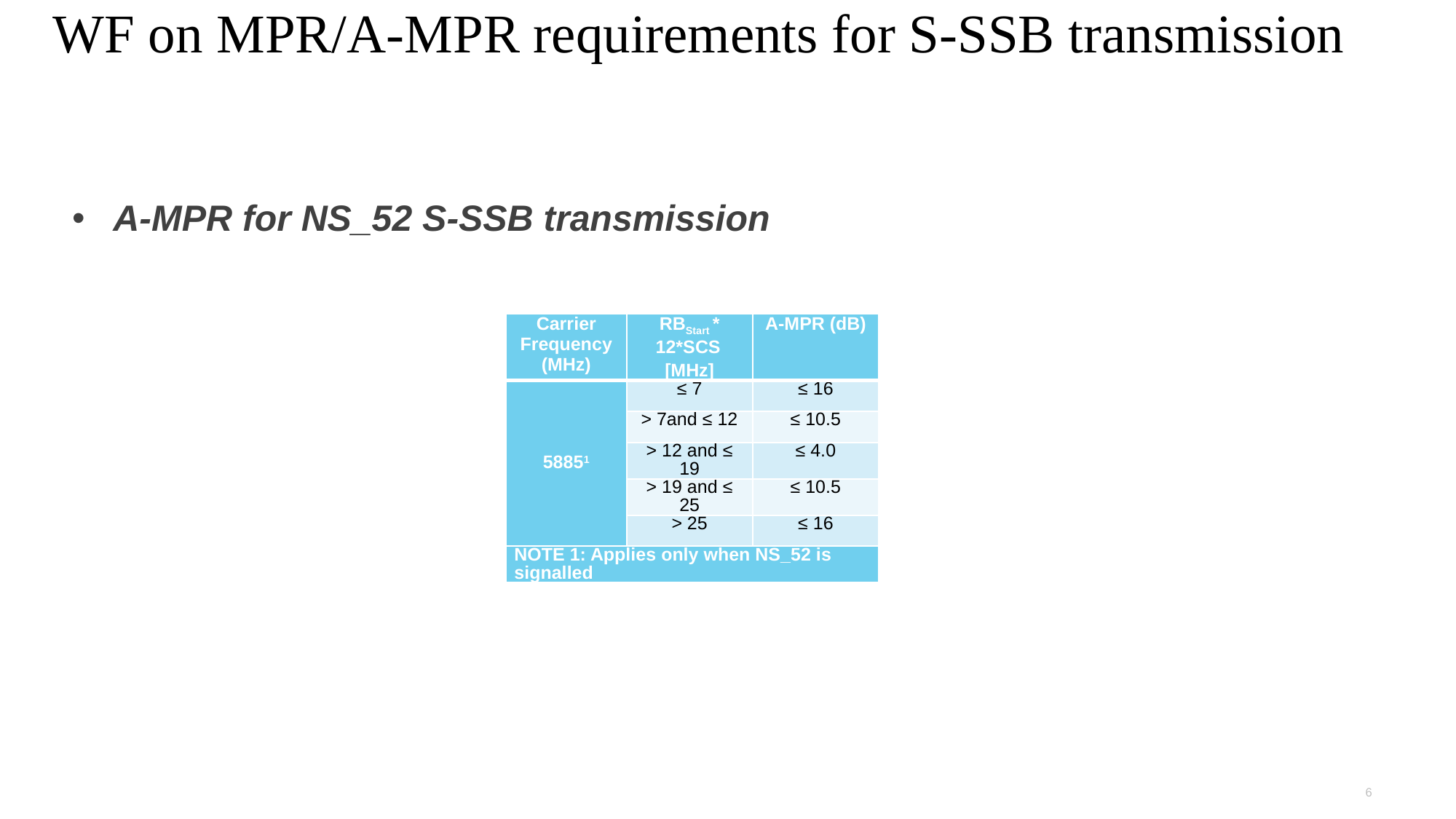

# WF on MPR/A-MPR requirements for S-SSB transmission
A-MPR for NS_52 S-SSB transmission

| Carrier Frequency (MHz) | RBStart \* 12\*SCS [MHz] | A-MPR (dB) |
| --- | --- | --- |
| 58851 | ≤ 7 | ≤ 16 |
|  | > 7and ≤ 12 | ≤ 10.5 |
|  | > 12 and ≤ 19 | ≤ 4.0 |
|  | > 19 and ≤ 25 | ≤ 10.5 |
|  | > 25 | ≤ 16 |
| NOTE 1: Applies only when NS\_52 is signalled |  |  |